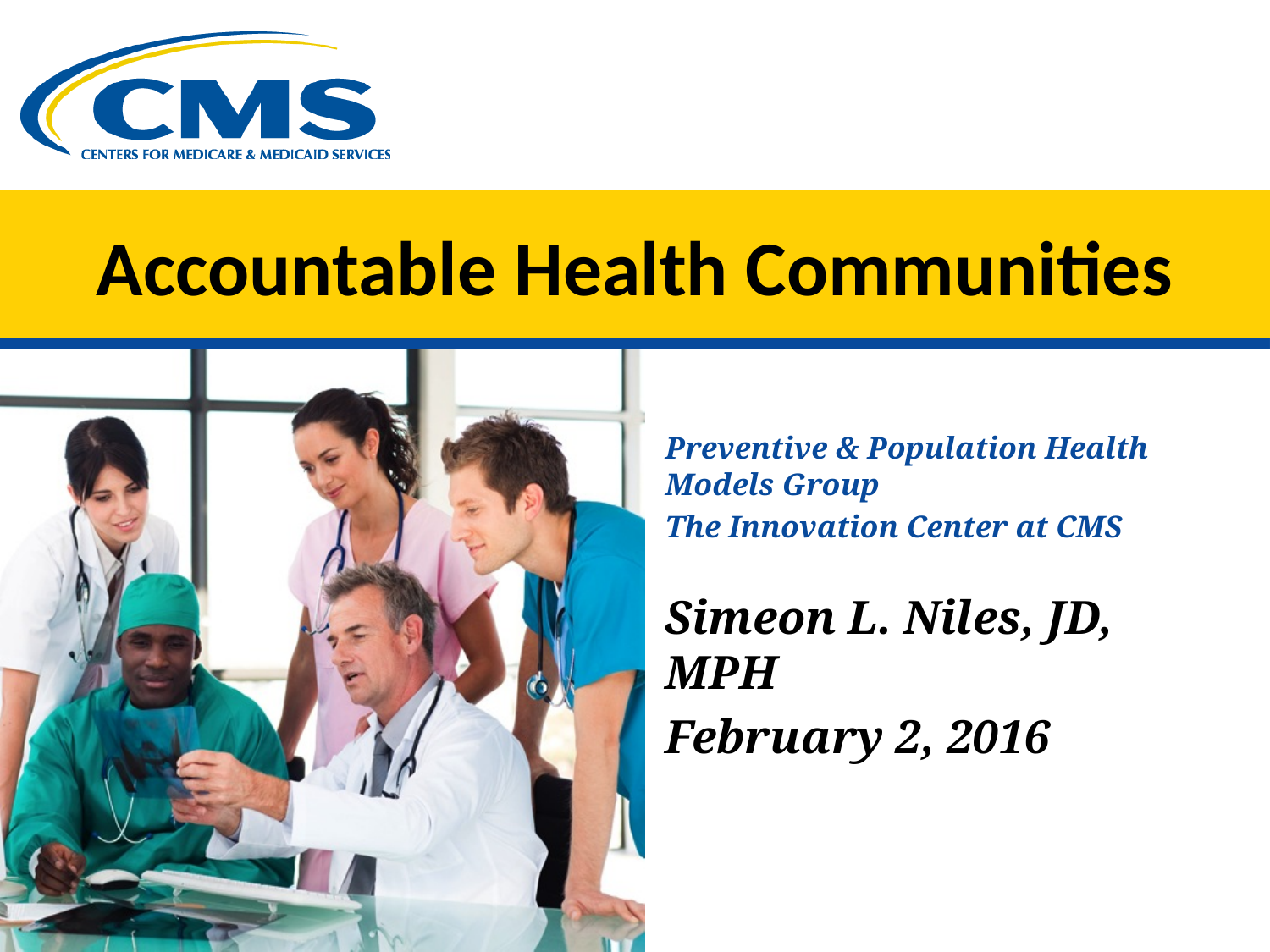

# Accountable Health Communities
Preventive & Population Health Models Group
The Innovation Center at CMS
Simeon L. Niles, JD, MPH
February 2, 2016